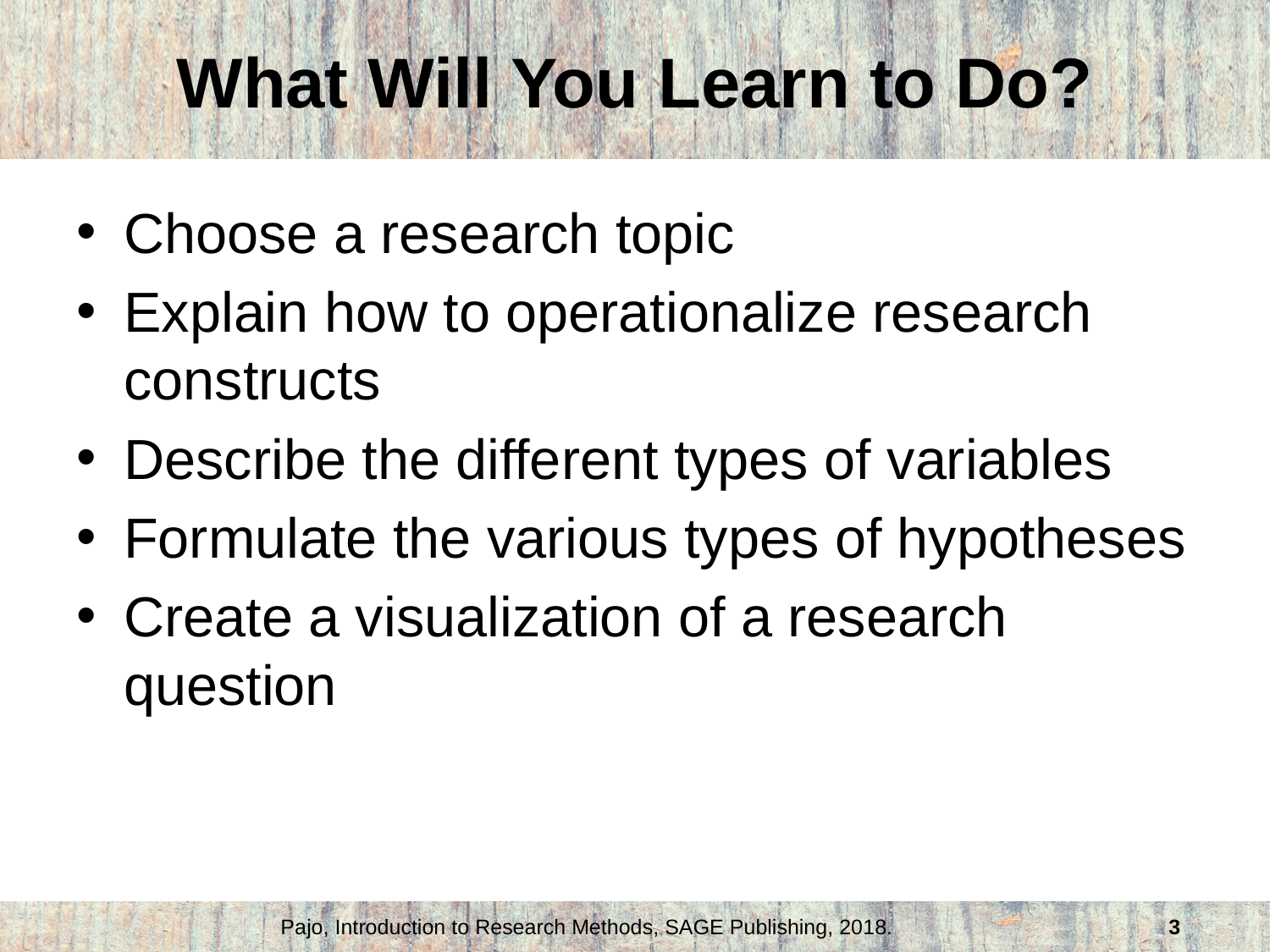

# What Will You Learn to Do?
Choose a research topic
Explain how to operationalize research constructs
Describe the different types of variables
Formulate the various types of hypotheses
Create a visualization of a research question

Pajo, Introduction to Research Methods, SAGE Publishing, 2018.
3